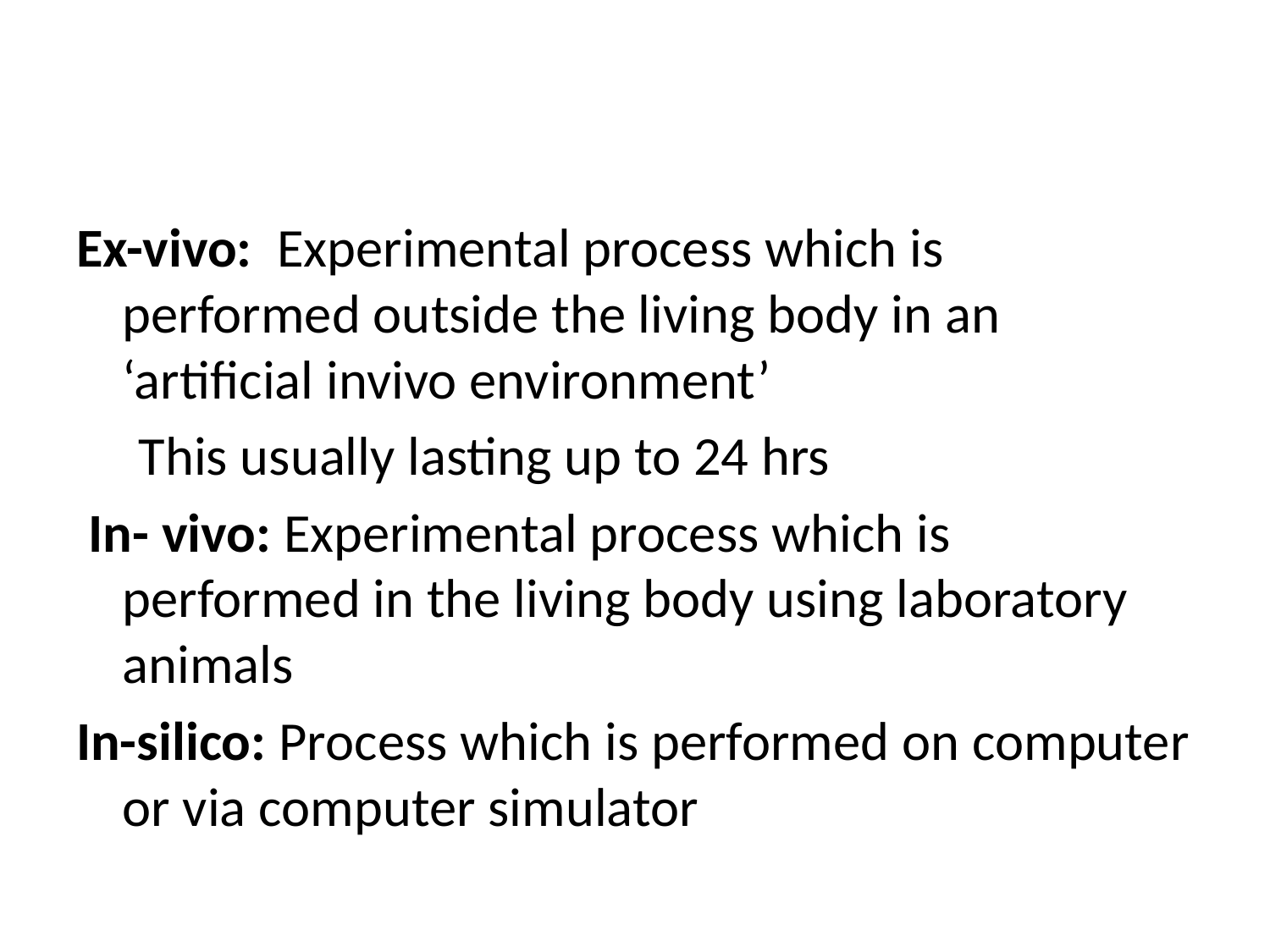

Ex-vivo:  Experimental process which is performed outside the living body in an ‘artificial invivo environment’
     This usually lasting up to 24 hrs
 In- vivo: Experimental process which is performed in the living body using laboratory animals
In-silico: Process which is performed on computer or via computer simulator